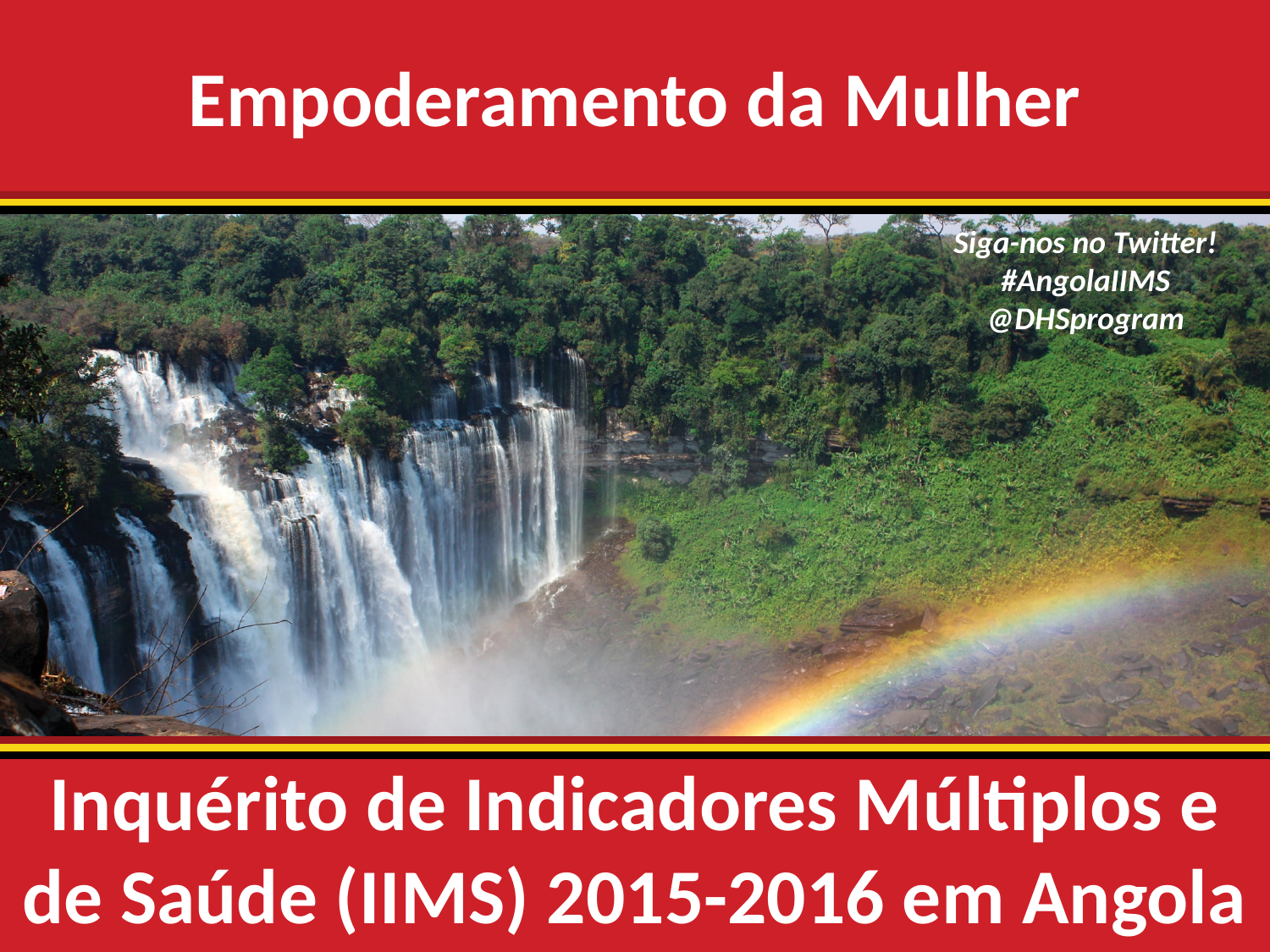

Empoderamento da Mulher
Siga-nos no Twitter!
#AngolaIIMS
@DHSprogram